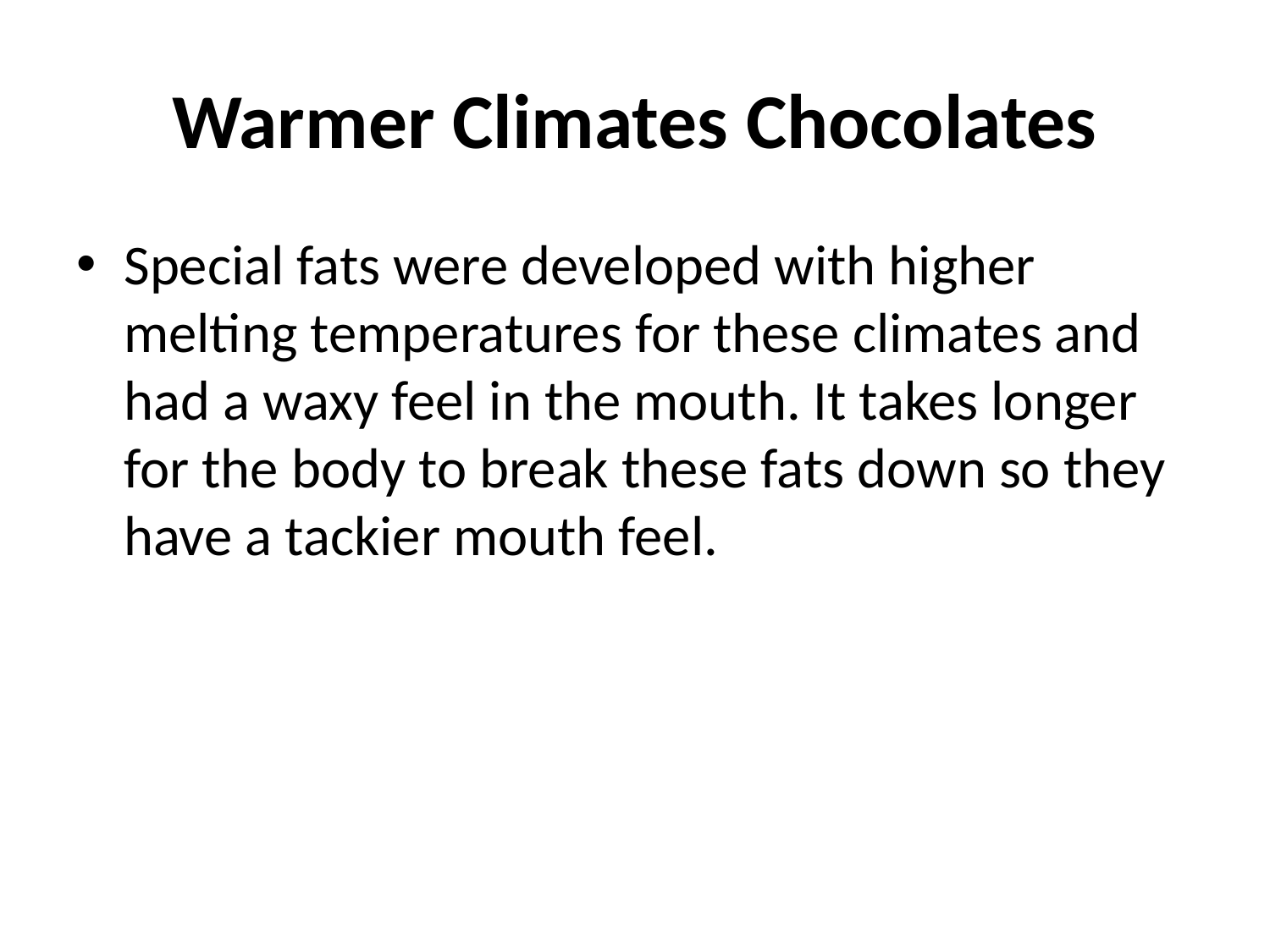

# Warmer Climates Chocolates
Special fats were developed with higher melting temperatures for these climates and had a waxy feel in the mouth. It takes longer for the body to break these fats down so they have a tackier mouth feel.